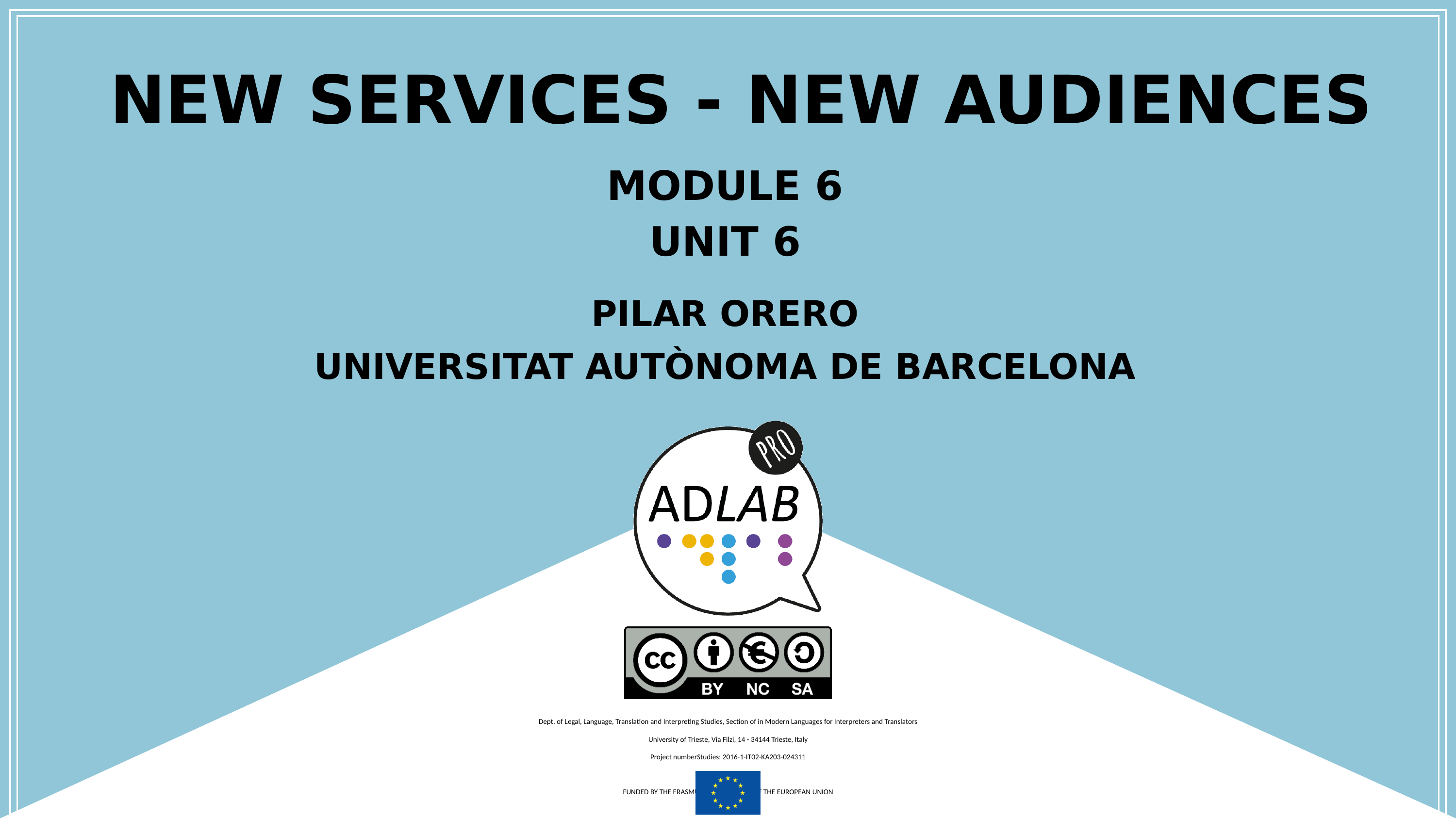

# New services - NEW AUDIENCES
Module 6
Unit 6
Pilar Orero
Universitat autònoma de Barcelona